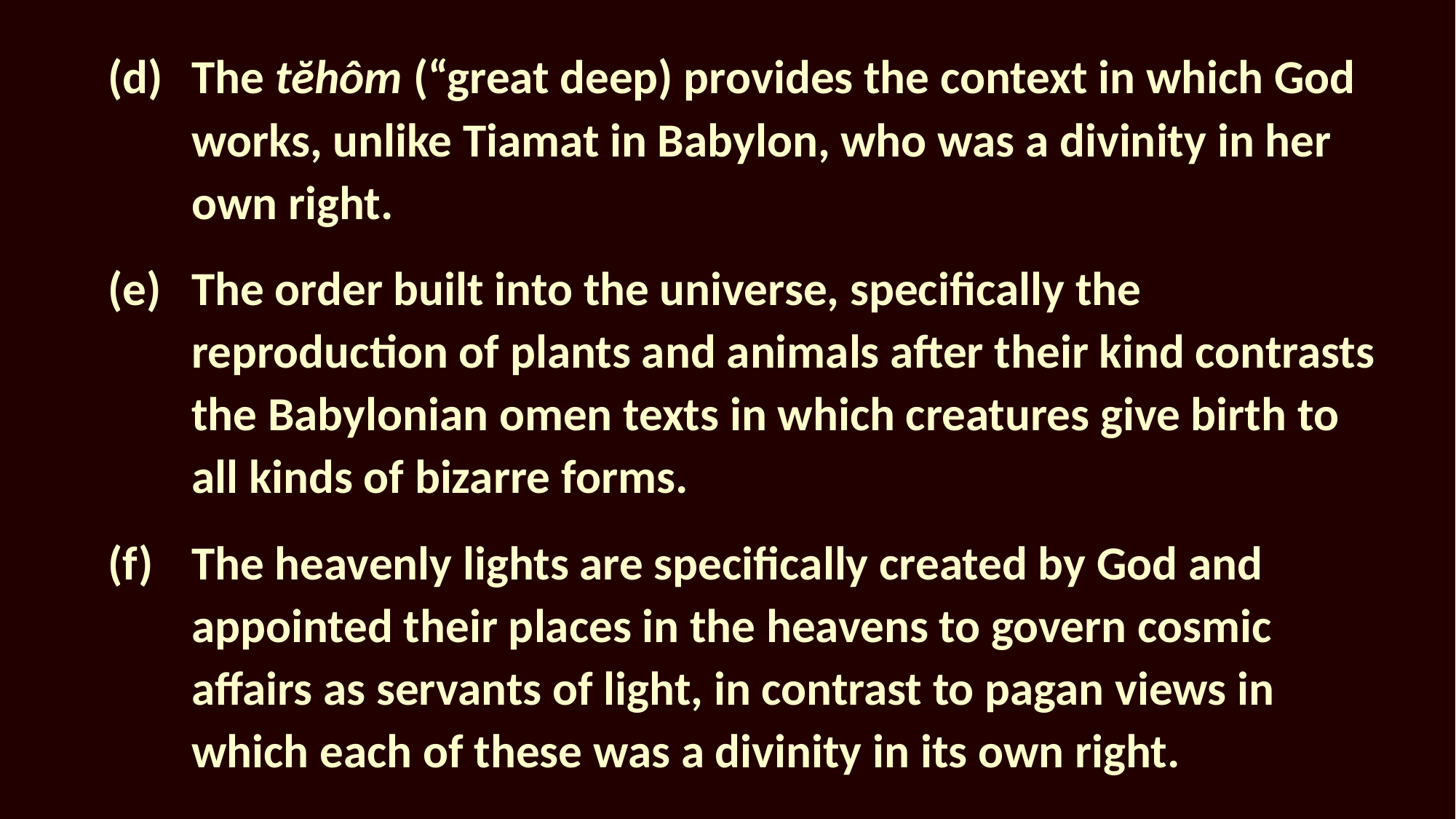

The tĕhôm (“great deep) provides the context in which God works, unlike Tiamat in Babylon, who was a divinity in her own right.
The order built into the universe, specifically the reproduction of plants and animals after their kind contrasts the Babylonian omen texts in which creatures give birth to all kinds of bizarre forms.
The heavenly lights are specifically created by God and appointed their places in the heavens to govern cosmic affairs as servants of light, in contrast to pagan views in which each of these was a divinity in its own right.